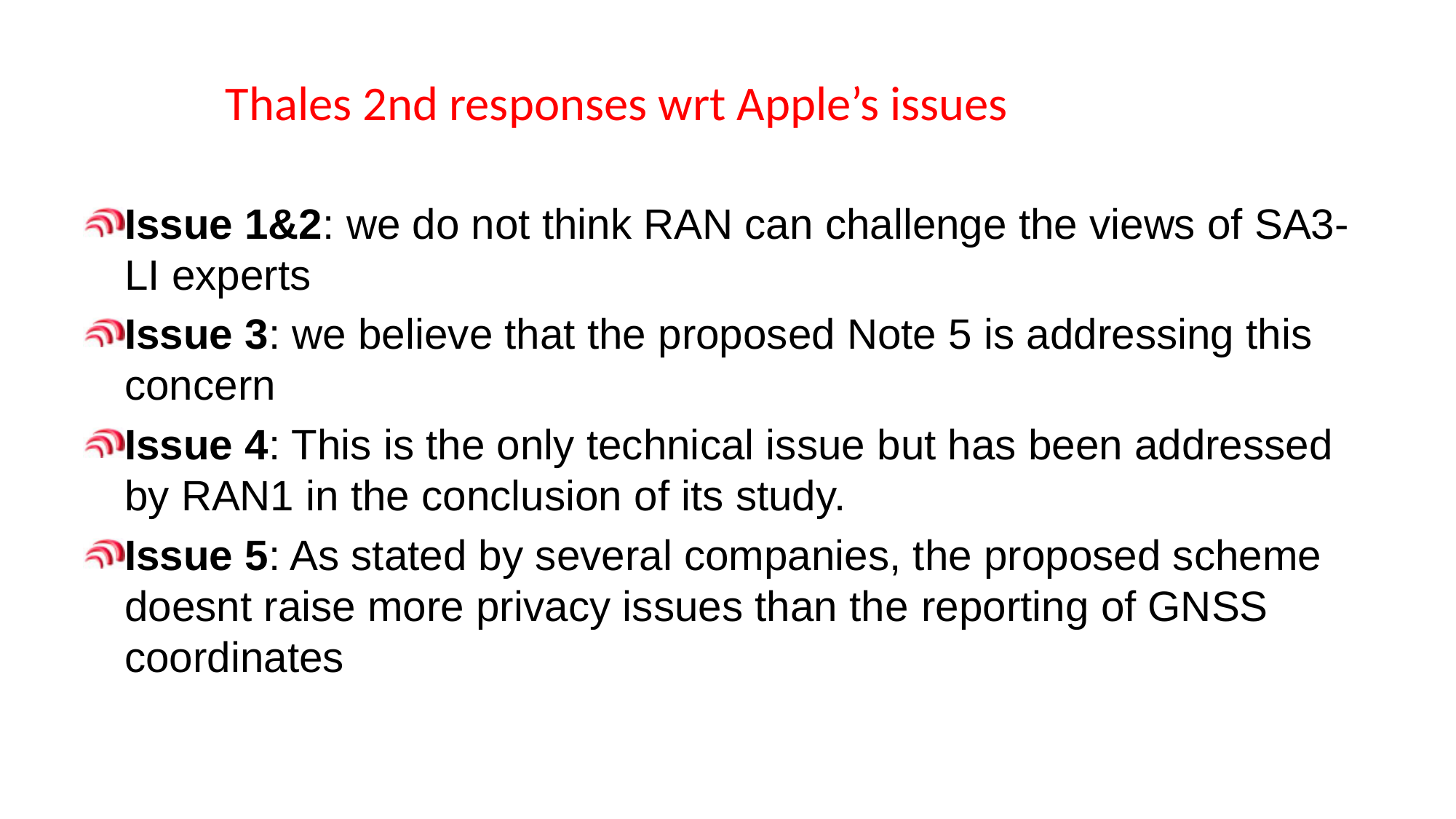

# Thales 2nd responses wrt Apple’s issues
Issue 1&2: we do not think RAN can challenge the views of SA3-LI experts
Issue 3: we believe that the proposed Note 5 is addressing this concern
Issue 4: This is the only technical issue but has been addressed by RAN1 in the conclusion of its study.
Issue 5: As stated by several companies, the proposed scheme doesnt raise more privacy issues than the reporting of GNSS coordinates